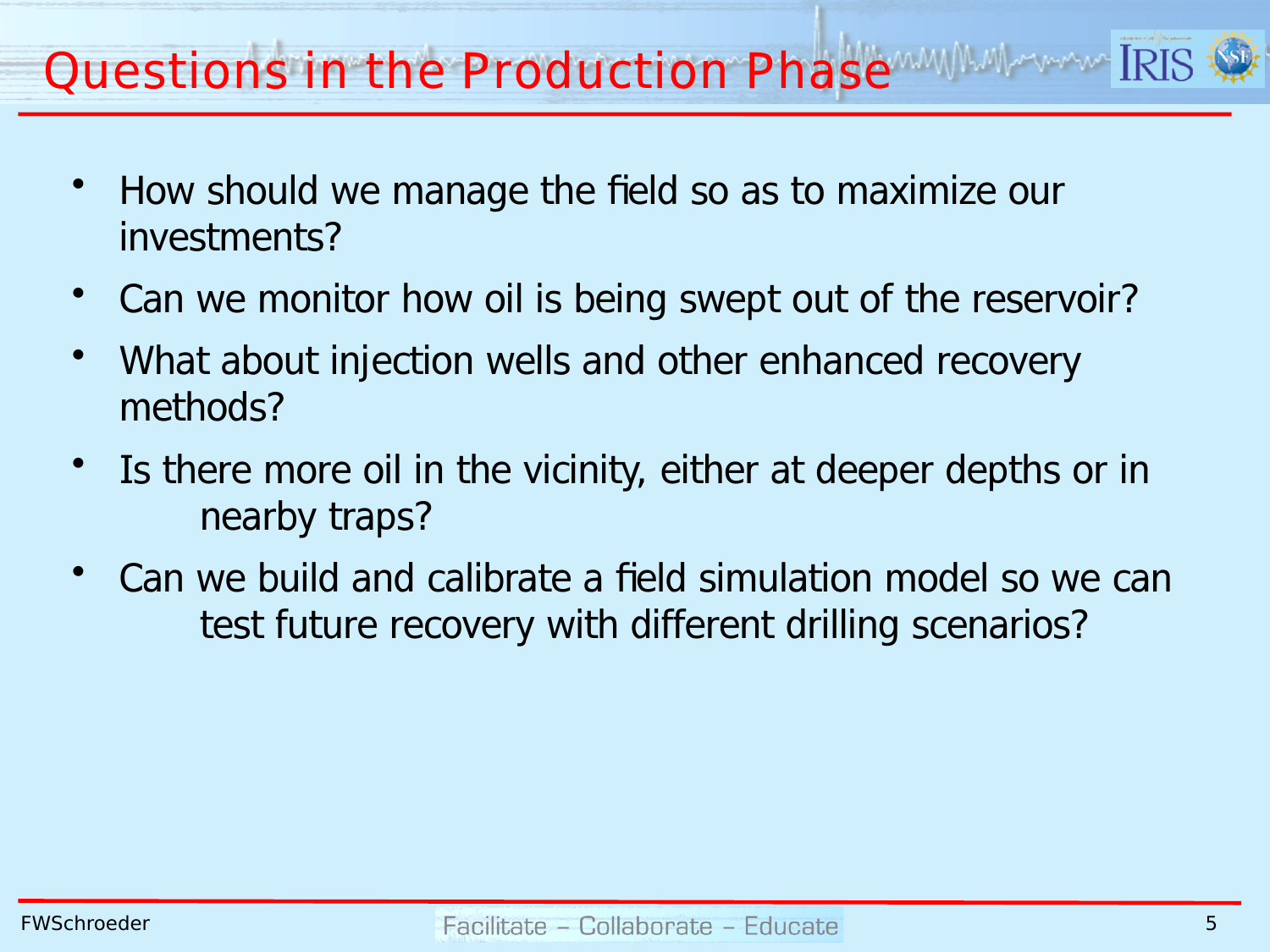

# Questions in the Production Phase
How should we manage the field so as to maximize our 	investments?
Can we monitor how oil is being swept out of the reservoir?
What about injection wells and other enhanced recovery 	methods?
Is there more oil in the vicinity, either at deeper depths or in 	nearby traps?
Can we build and calibrate a field simulation model so we can 	test future recovery with different drilling scenarios?